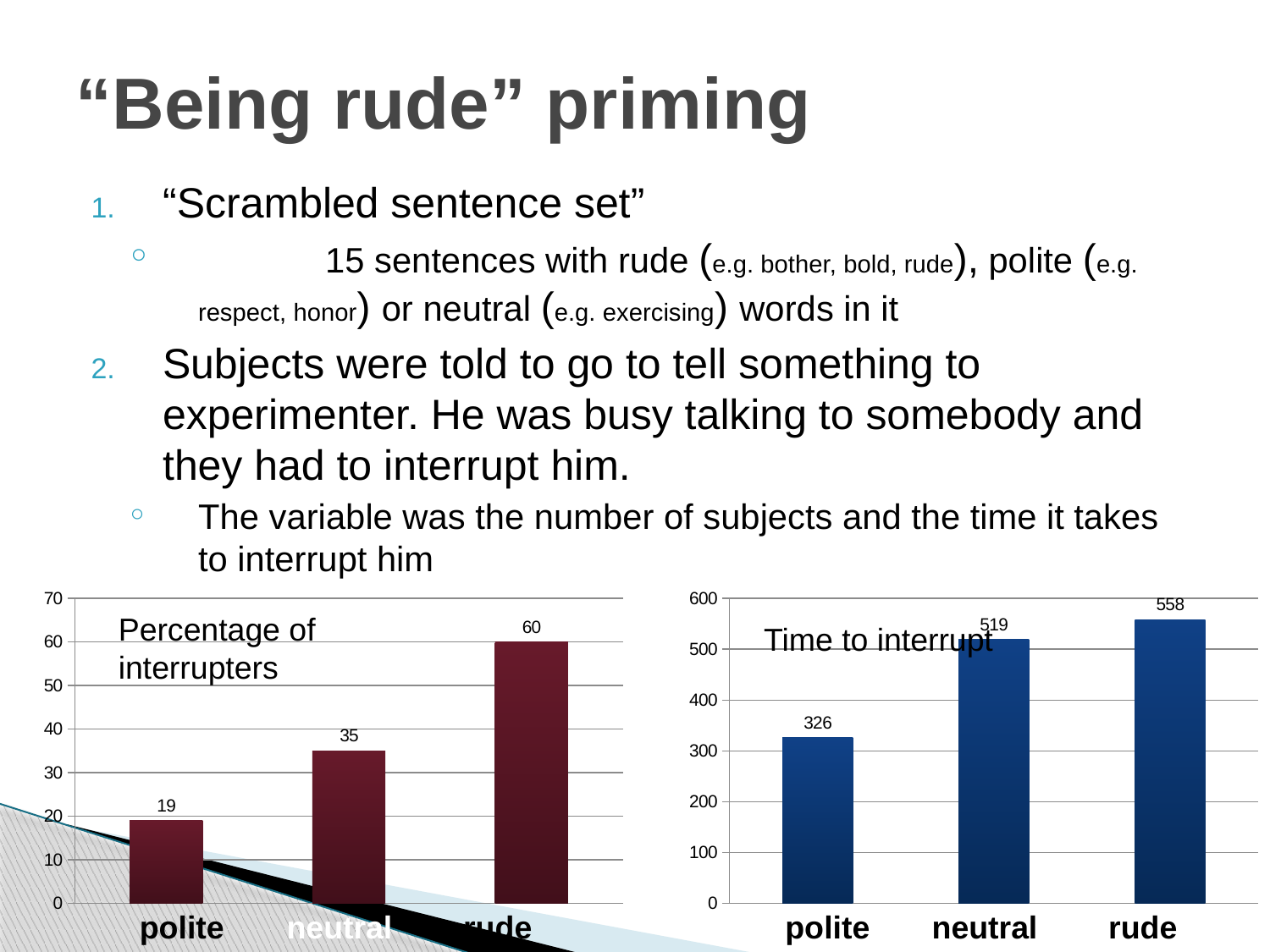

# “Being rude” priming
“Scrambled sentence set”
	15 sentences with rude (e.g. bother, bold, rude), polite (e.g. respect, honor) or neutral (e.g. exercising) words in it
Subjects were told to go to tell something to experimenter. He was busy talking to somebody and they had to interrupt him.
The variable was the number of subjects and the time it takes to interrupt him

### Chart

| Category |  |
|---|---|

### Chart

| Category |  |
|---|---|
Percentage of interrupters
Time to interrupt
polite       neutral        rude
polite       neutral        rude